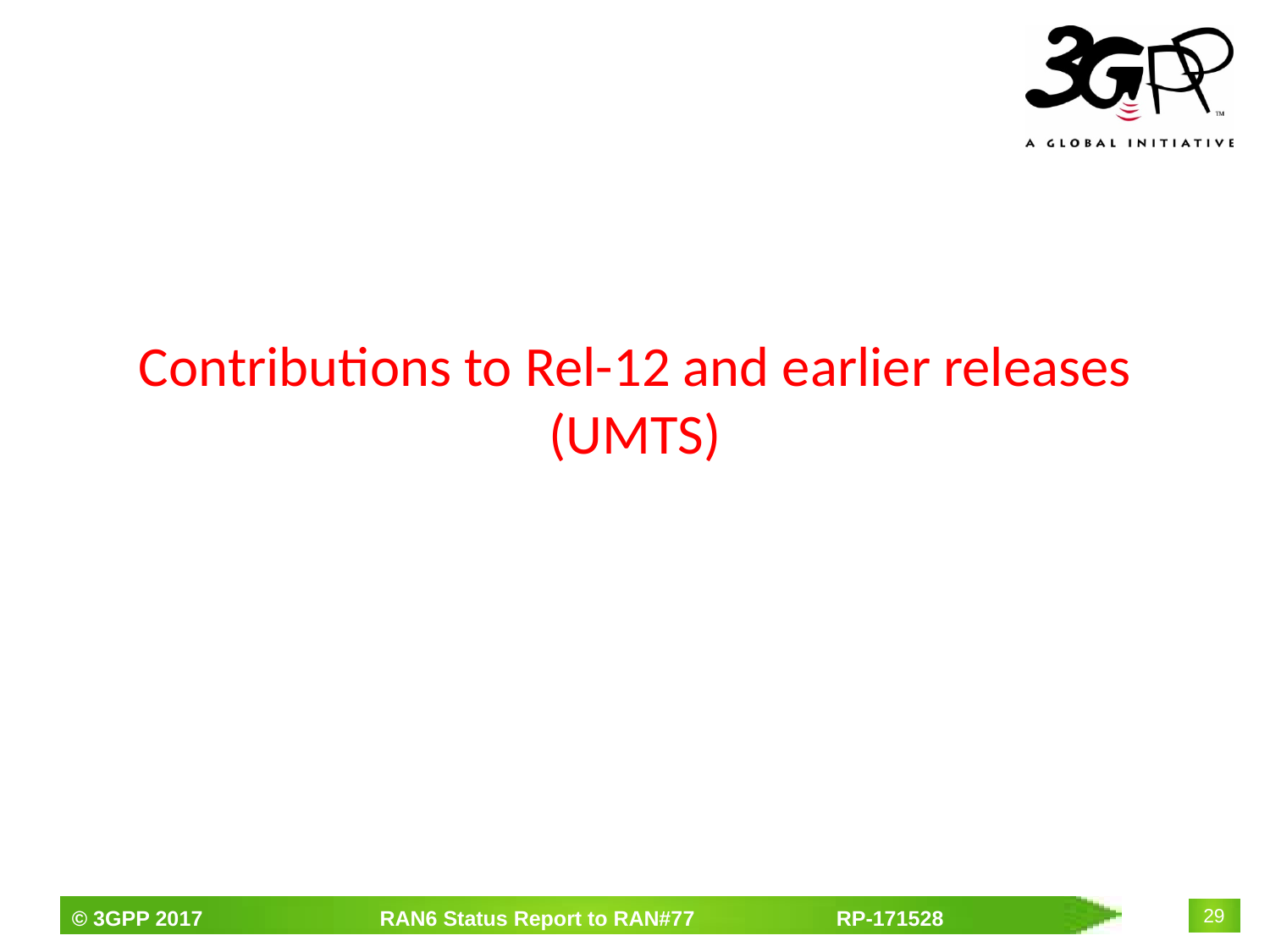

# Contributions to Rel-12 and earlier releases (UMTS)